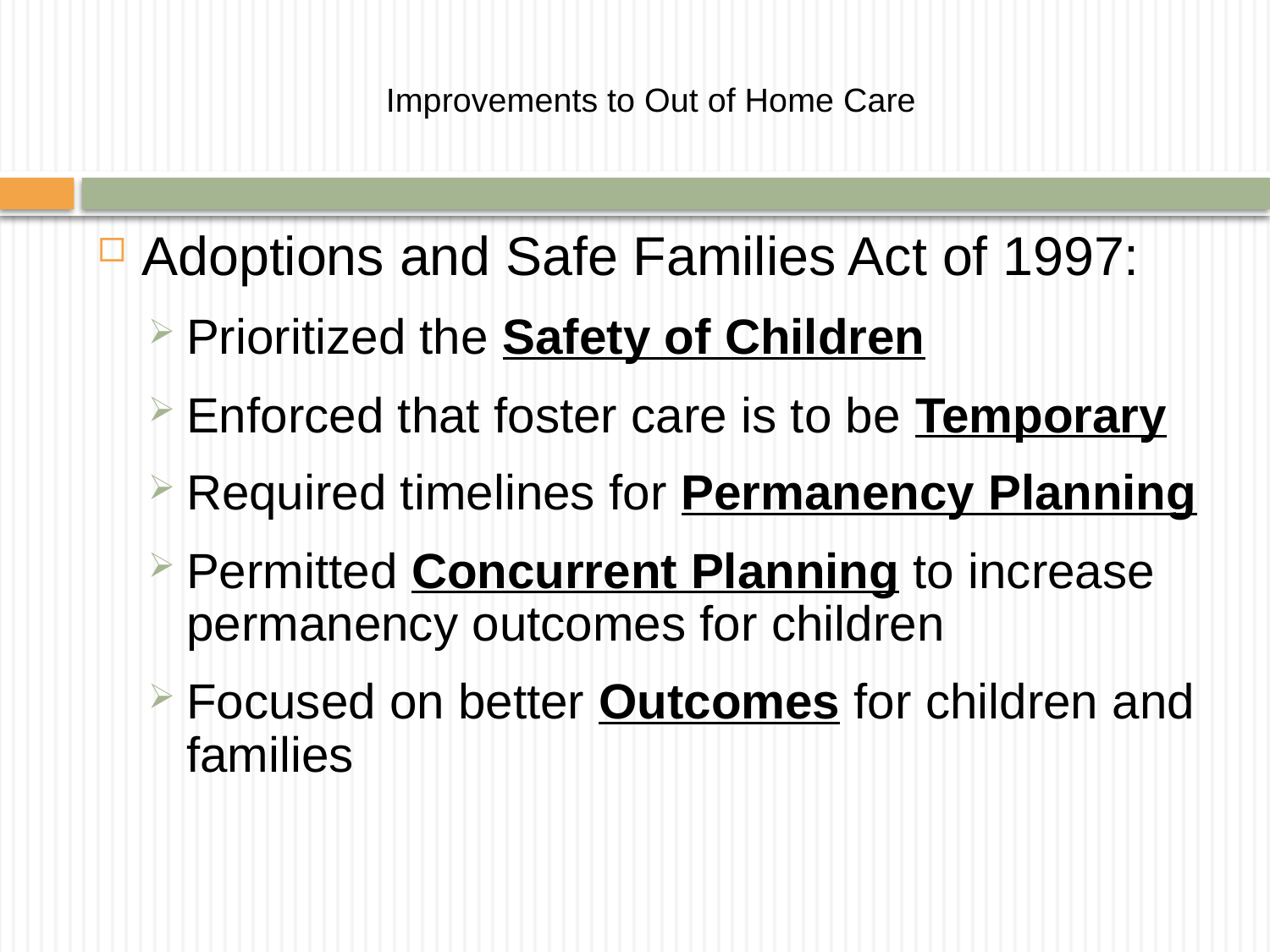

# Improvements to Out of Home Care

Adoptions and Safe Families Act of 1997:
Prioritized the Safety of Children
Enforced that foster care is to be Temporary
Required timelines for Permanency Planning
Permitted Concurrent Planning to increase permanency outcomes for children
Focused on better Outcomes for children and families